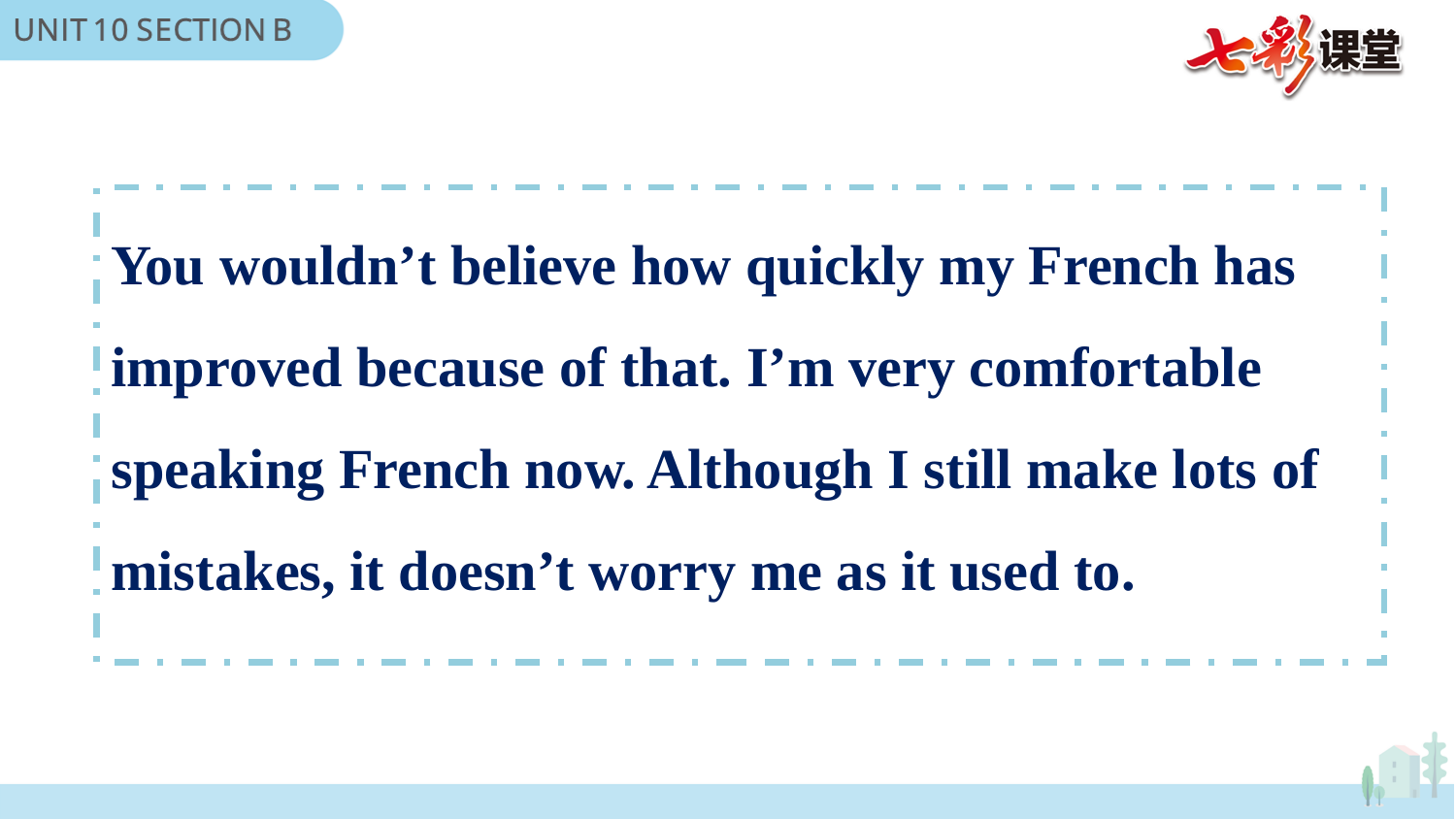

You wouldn’t believe how quickly my French has
improved because of that. I’m very comfortable
speaking French now. Although I still make lots of
mistakes, it doesn’t worry me as it used to.